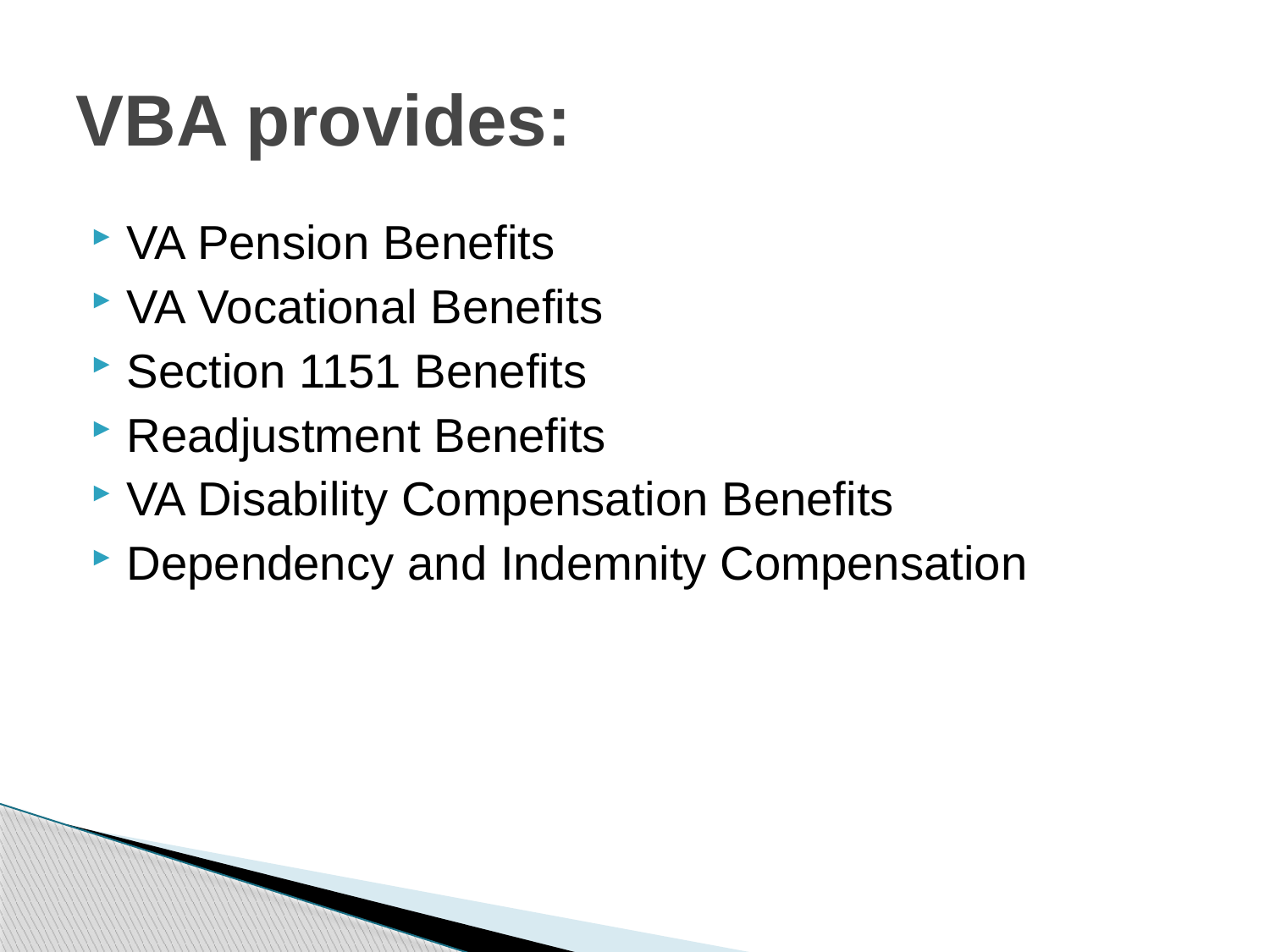

# VBA provides:
VA Pension Benefits
VA Vocational Benefits
Section 1151 Benefits
Readjustment Benefits
VA Disability Compensation Benefits
Dependency and Indemnity Compensation